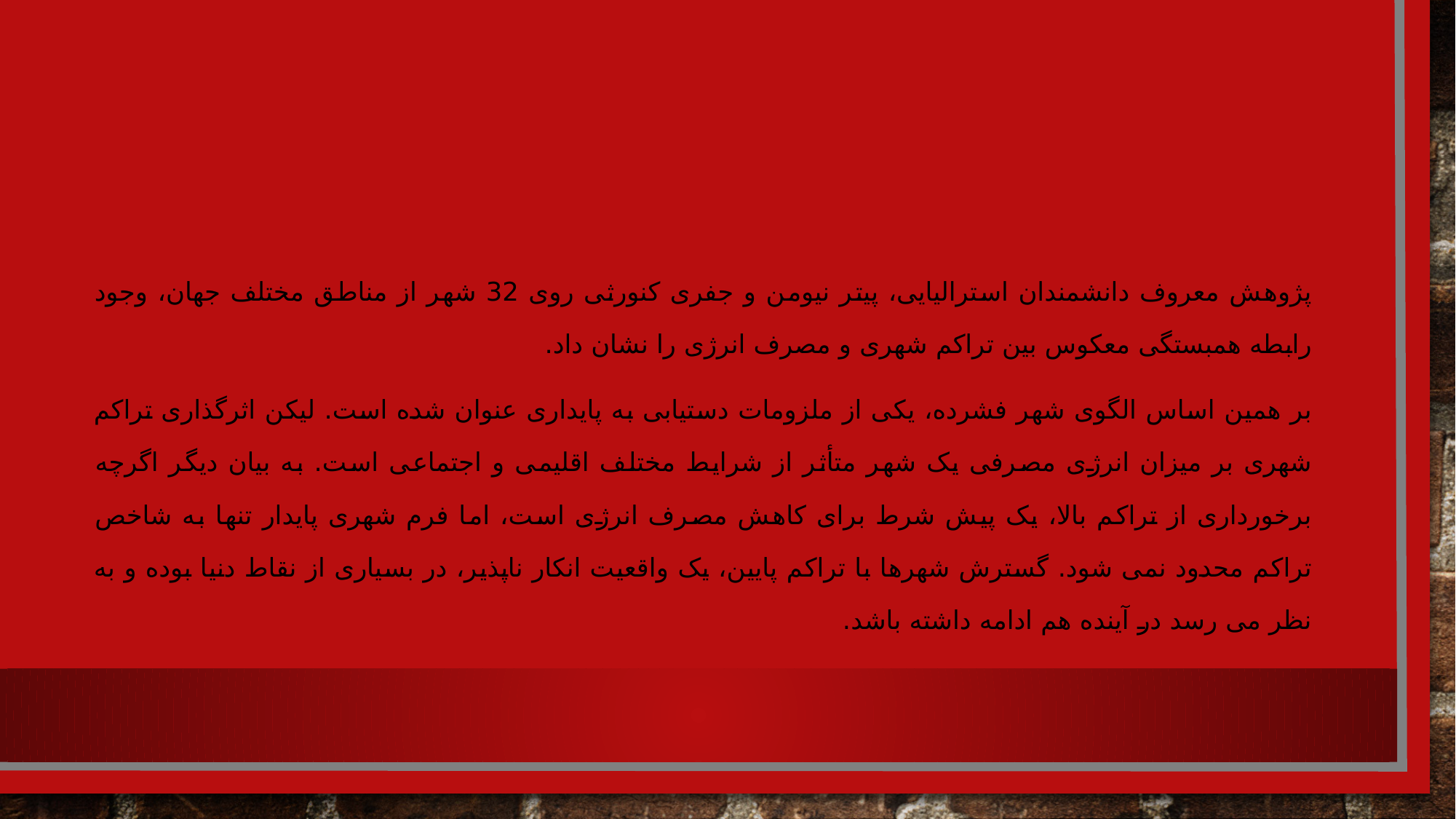

# کاهش منابع انرژی تجدیدناپذیر
پژوهش معروف دانشمندان استرالیایی، پیتر نیومن و جفری کنورثی روی 32 شهر از مناطق مختلف جهان، وجود رابطه همبستگی معکوس بین تراکم شهری و مصرف انرژی را نشان داد.
بر همین اساس الگوی شهر فشرده، یکی از ملزومات دستیابی به پایداری عنوان شده است. لیکن اثرگذاری تراکم شهری بر میزان انرژی مصرفی یک شهر متأثر از شرایط مختلف اقلیمی و اجتماعی است. به بیان دیگر اگرچه برخورداری از تراکم بالا، یک پیش شرط برای کاهش مصرف انرژی است، اما فرم شهری پایدار تنها به شاخص تراکم محدود نمی شود. گسترش شهرها با تراکم پایین، یک واقعیت انکار ناپذیر، در بسیاری از نقاط دنیا بوده و به نظر می رسد در آینده هم ادامه داشته باشد.